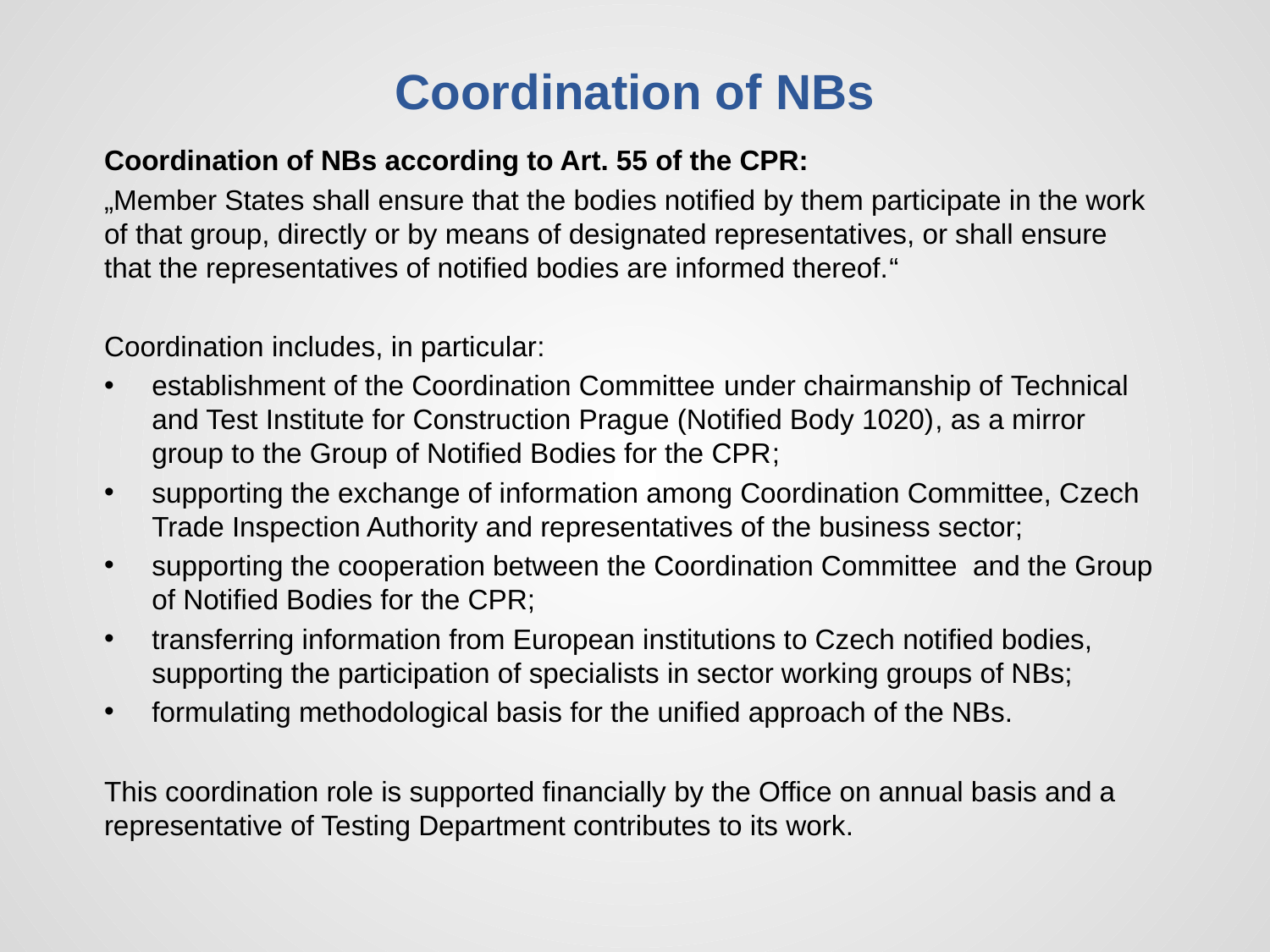

# Coordination of NBs
Coordination of NBs according to Art. 55 of the CPR:
„Member States shall ensure that the bodies notified by them participate in the work of that group, directly or by means of designated representatives, or shall ensure that the representatives of notified bodies are informed thereof.“

Coordination includes, in particular:
establishment of the Coordination Committee under chairmanship of Technical and Test Institute for Construction Prague (Notified Body 1020), as a mirror group to the Group of Notified Bodies for the CPR;
supporting the exchange of information among Coordination Committee, Czech Trade Inspection Authority and representatives of the business sector;
supporting the cooperation between the Coordination Committee  and the Group of Notified Bodies for the CPR;
transferring information from European institutions to Czech notified bodies, supporting the participation of specialists in sector working groups of NBs;
formulating methodological basis for the unified approach of the NBs.

This coordination role is supported financially by the Office on annual basis and a representative of Testing Department contributes to its work.